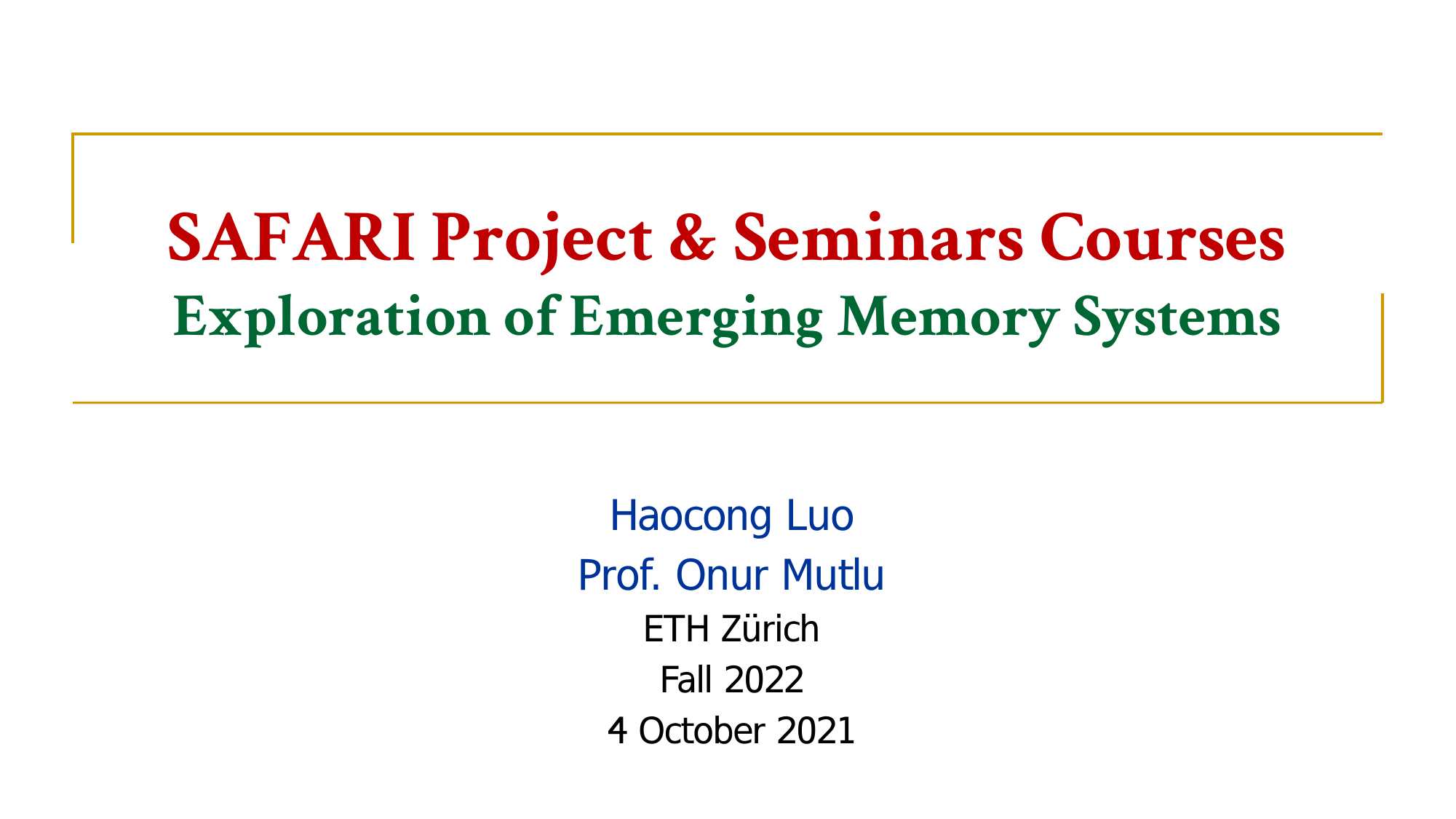

# SAFARI Project & Seminars Courses Exploration of Emerging Memory Systems
Haocong Luo
Prof. Onur Mutlu
ETH Zürich
Fall 2022
4 October 2021